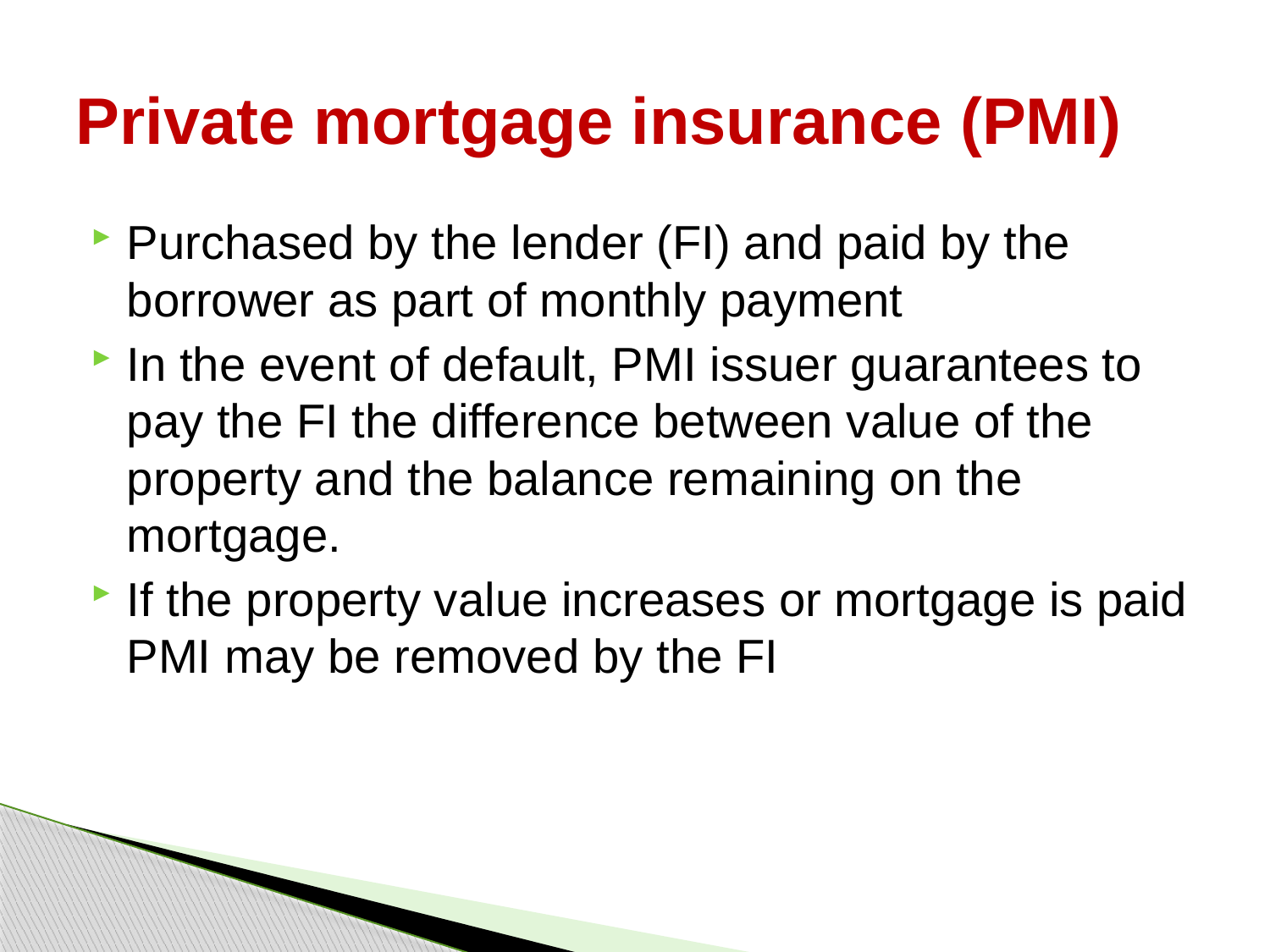

# Private mortgage insurance (PMI)
Purchased by the lender (FI) and paid by the borrower as part of monthly payment
In the event of default, PMI issuer guarantees to pay the FI the difference between value of the property and the balance remaining on the mortgage.
If the property value increases or mortgage is paid PMI may be removed by the FI